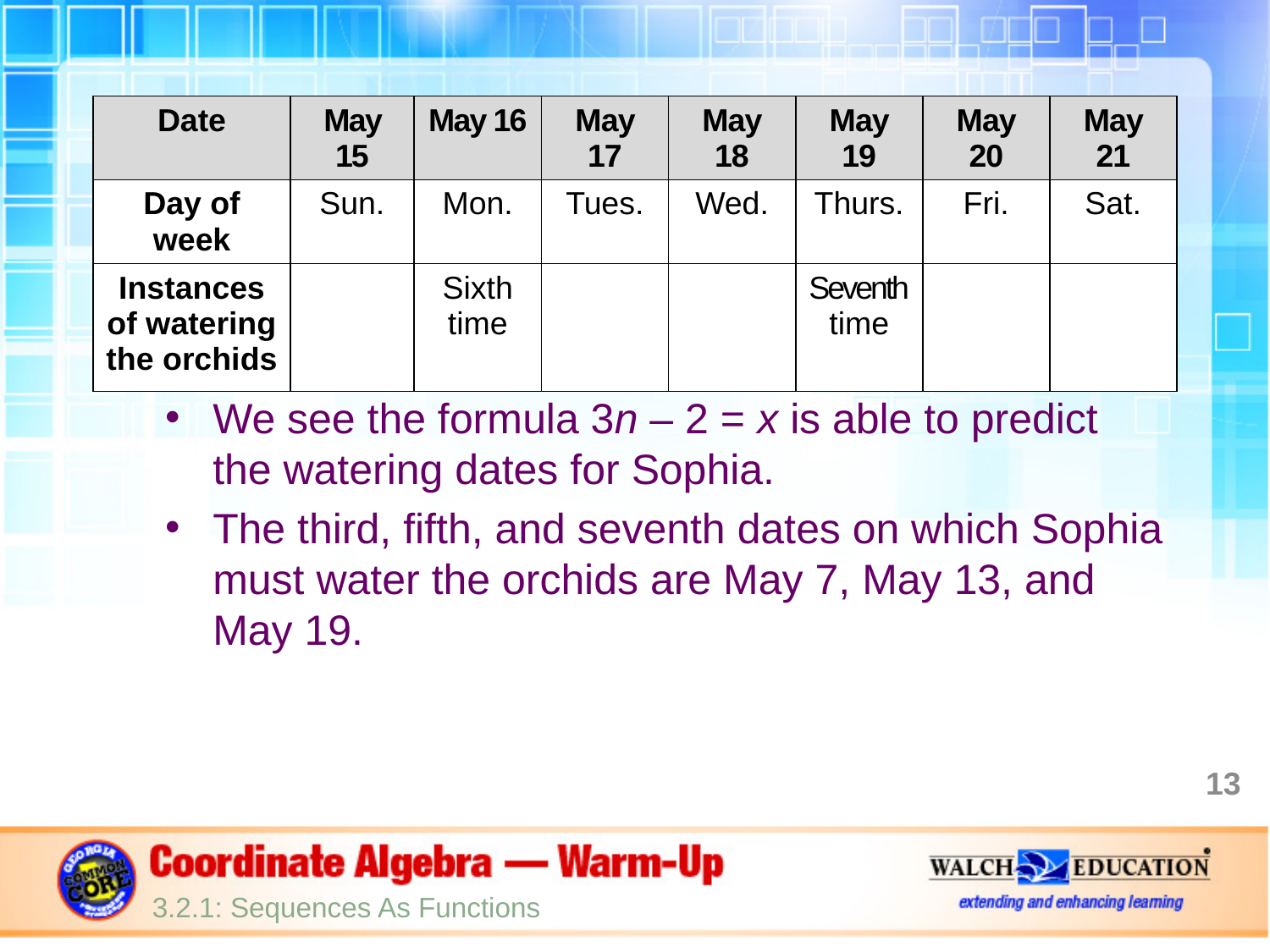

We see the formula 3n – 2 = x is able to predict the watering dates for Sophia.
The third, fifth, and seventh dates on which Sophia must water the orchids are May 7, May 13, and May 19.

| Date | May 15 | May 16 | May 17 | May 18 | May 19 | May 20 | May 21 |
| --- | --- | --- | --- | --- | --- | --- | --- |
| Day of week | Sun. | Mon. | Tues. | Wed. | Thurs. | Fri. | Sat. |
| Instances of watering the orchids |  | Sixth time |  |  | Seventh time |  |  |
13
3.2.1: Sequences As Functions